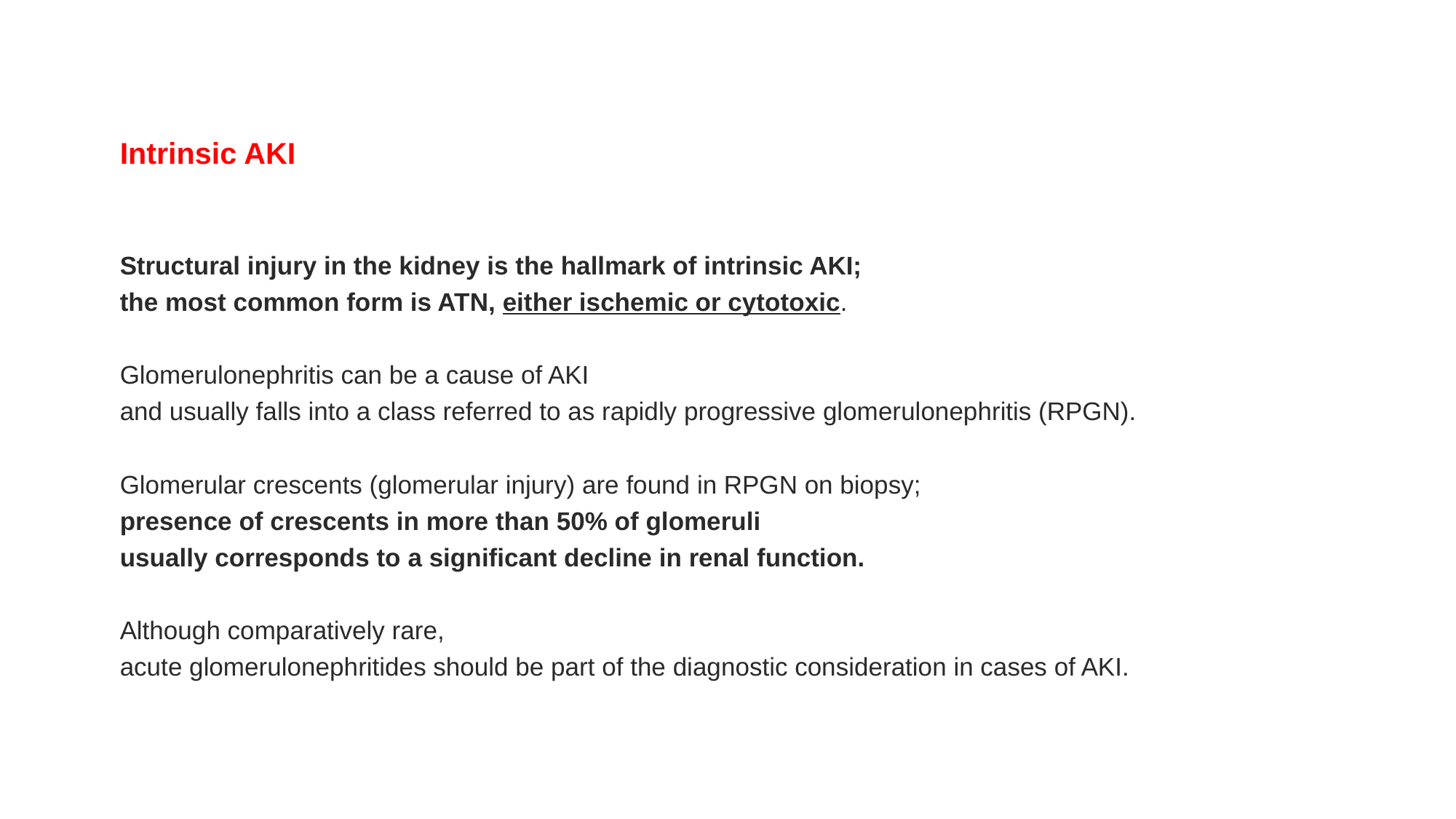

Intrinsic AKI

Structural injury in the kidney is the hallmark of intrinsic AKI;
the most common form is ATN, either ischemic or cytotoxic.

Glomerulonephritis can be a cause of AKI
and usually falls into a class referred to as rapidly progressive glomerulonephritis (RPGN).

Glomerular crescents (glomerular injury) are found in RPGN on biopsy;
presence of crescents in more than 50% of glomeruli
usually corresponds to a significant decline in renal function.

Although comparatively rare,
acute glomerulonephritides should be part of the diagnostic consideration in cases of AKI.